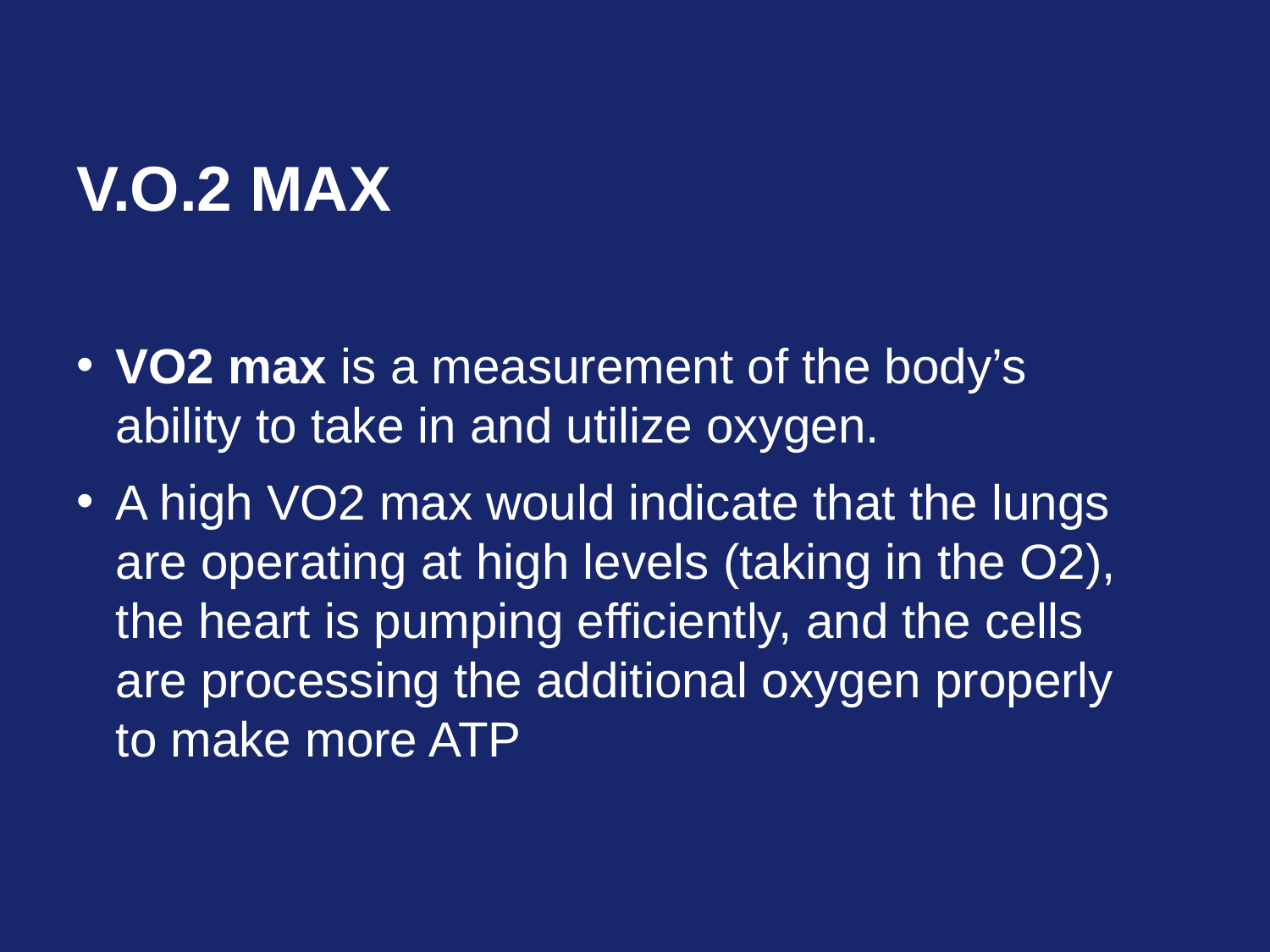

# V.O.2 max
VO2 max is a measurement of the body’s ability to take in and utilize oxygen.
A high VO2 max would indicate that the lungs are operating at high levels (taking in the O2), the heart is pumping efficiently, and the cells are processing the additional oxygen properly to make more ATP